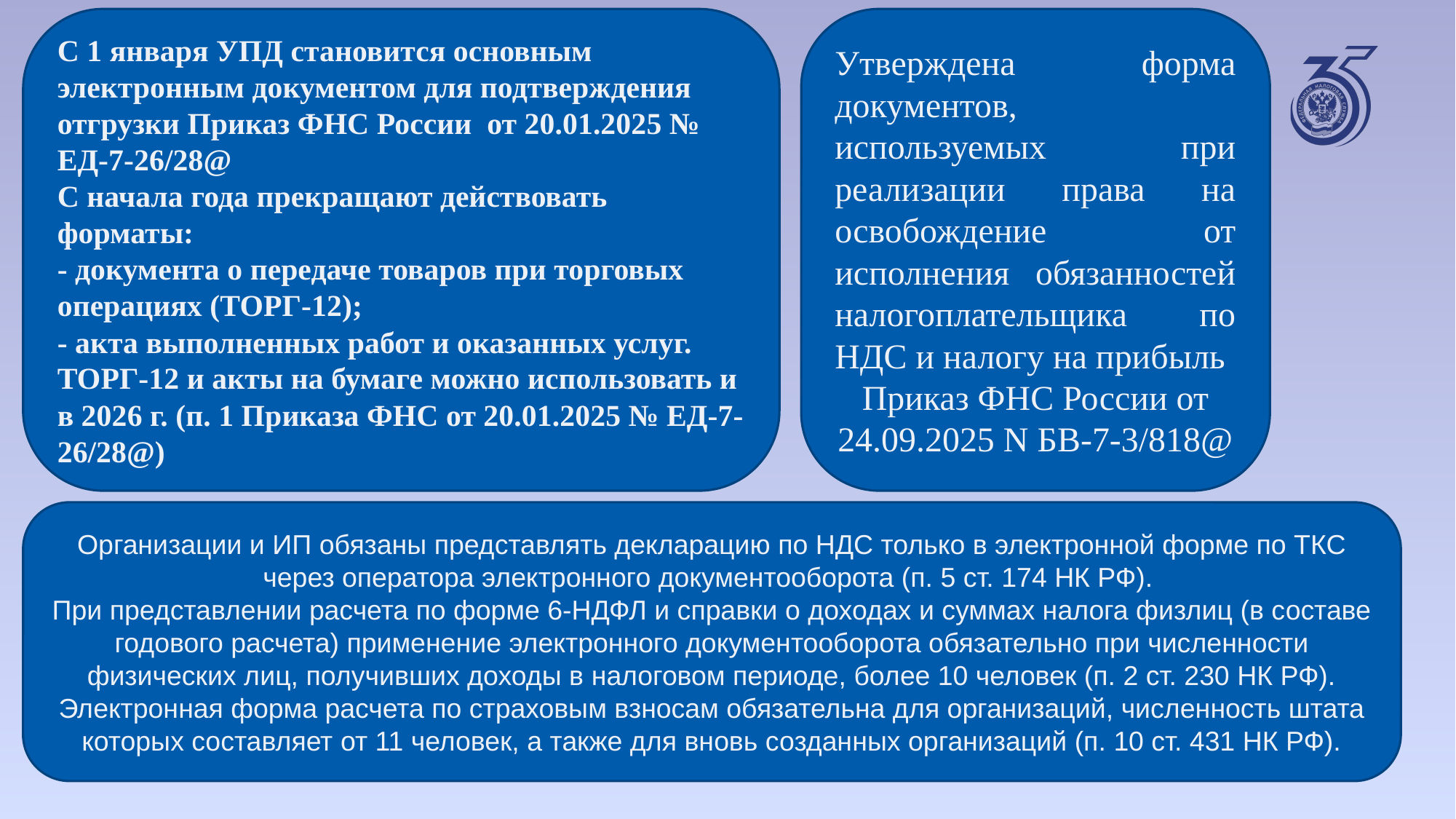

С 1 января УПД становится основным электронным документом для подтверждения отгрузки Приказ ФНС России  от 20.01.2025 № ЕД-7-26/28@
С начала года прекращают действовать форматы:
- документа о передаче товаров при торговых операциях (ТОРГ-12);
- акта выполненных работ и оказанных услуг.
ТОРГ-12 и акты на бумаге можно использовать и в 2026 г. (п. 1 Приказа ФНС от 20.01.2025 № ЕД-7-26/28@)
Утверждена форма документов, используемых при реализации права на освобождение от исполнения обязанностей налогоплательщика по НДС и налогу на прибыль
Приказ ФНС России от 24.09.2025 N БВ-7-3/818@
Организации и ИП обязаны представлять декларацию по НДС только в электронной форме по ТКС через оператора электронного документооборота (п. 5 ст. 174 НК РФ).
При представлении расчета по форме 6-НДФЛ и справки о доходах и суммах налога физлиц (в составе годового расчета) применение электронного документооборота обязательно при численности физических лиц, получивших доходы в налоговом периоде, более 10 человек (п. 2 ст. 230 НК РФ).
Электронная форма расчета по страховым взносам обязательна для организаций, численность штата которых составляет от 11 человек, а также для вновь созданных организаций (п. 10 ст. 431 НК РФ).